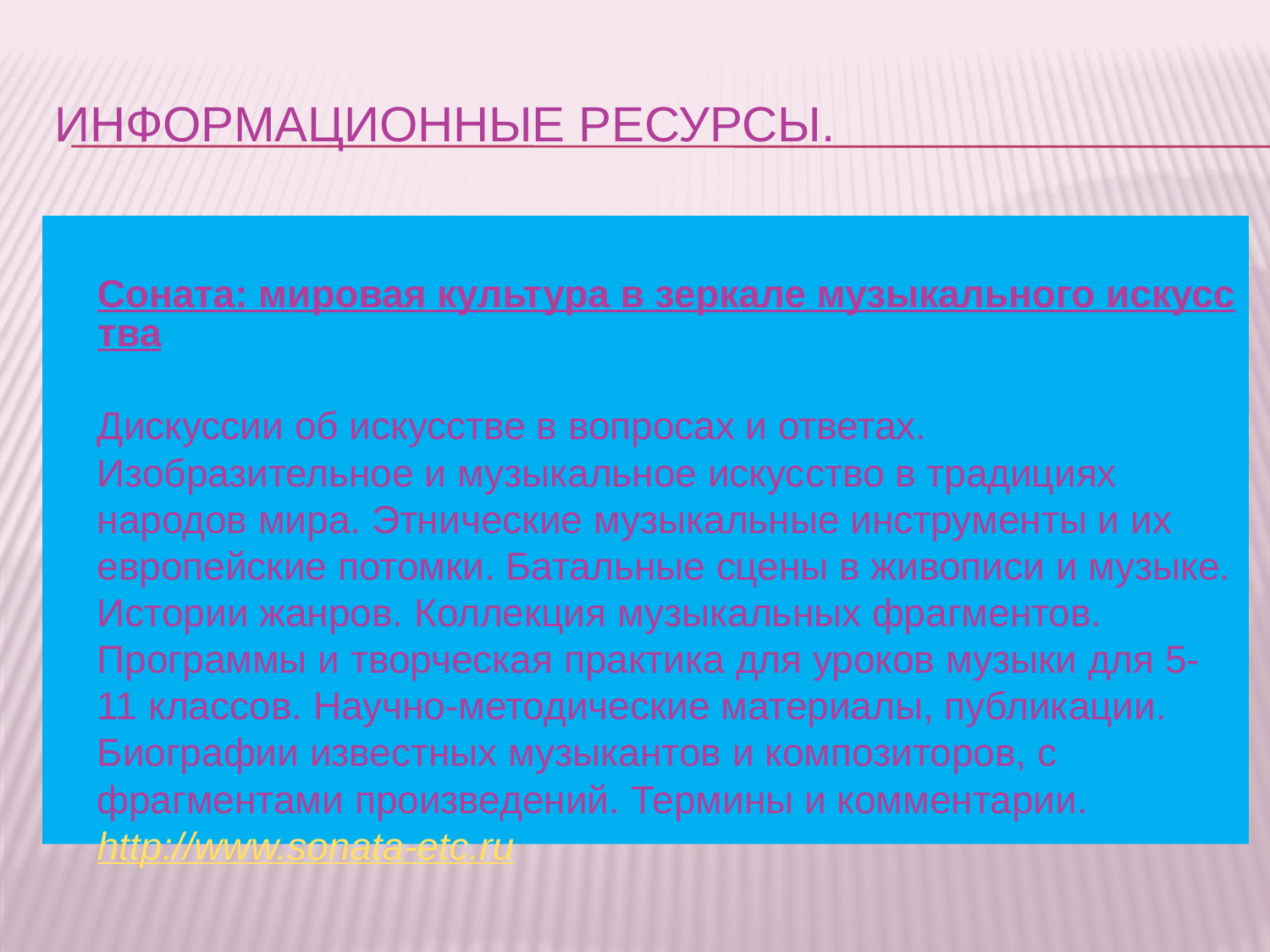

# Информационные ресурсы.
Соната: мировая культура в зеркале музыкального искусства
Дискуссии об искусстве в вопросах и ответах. Изобразительное и музыкальное искусство в традициях народов мира. Этнические музыкальные инструменты и их европейские потомки. Батальные сцены в живописи и музыке. Истории жанров. Коллекция музыкальных фрагментов. Программы и творческая практика для уроков музыки для 5-11 классов. Научно-методические материалы, публикации. Биографии известных музыкантов и композиторов, с фрагментами произведений. Термины и комментарии.
http://www.sonata-etc.ru